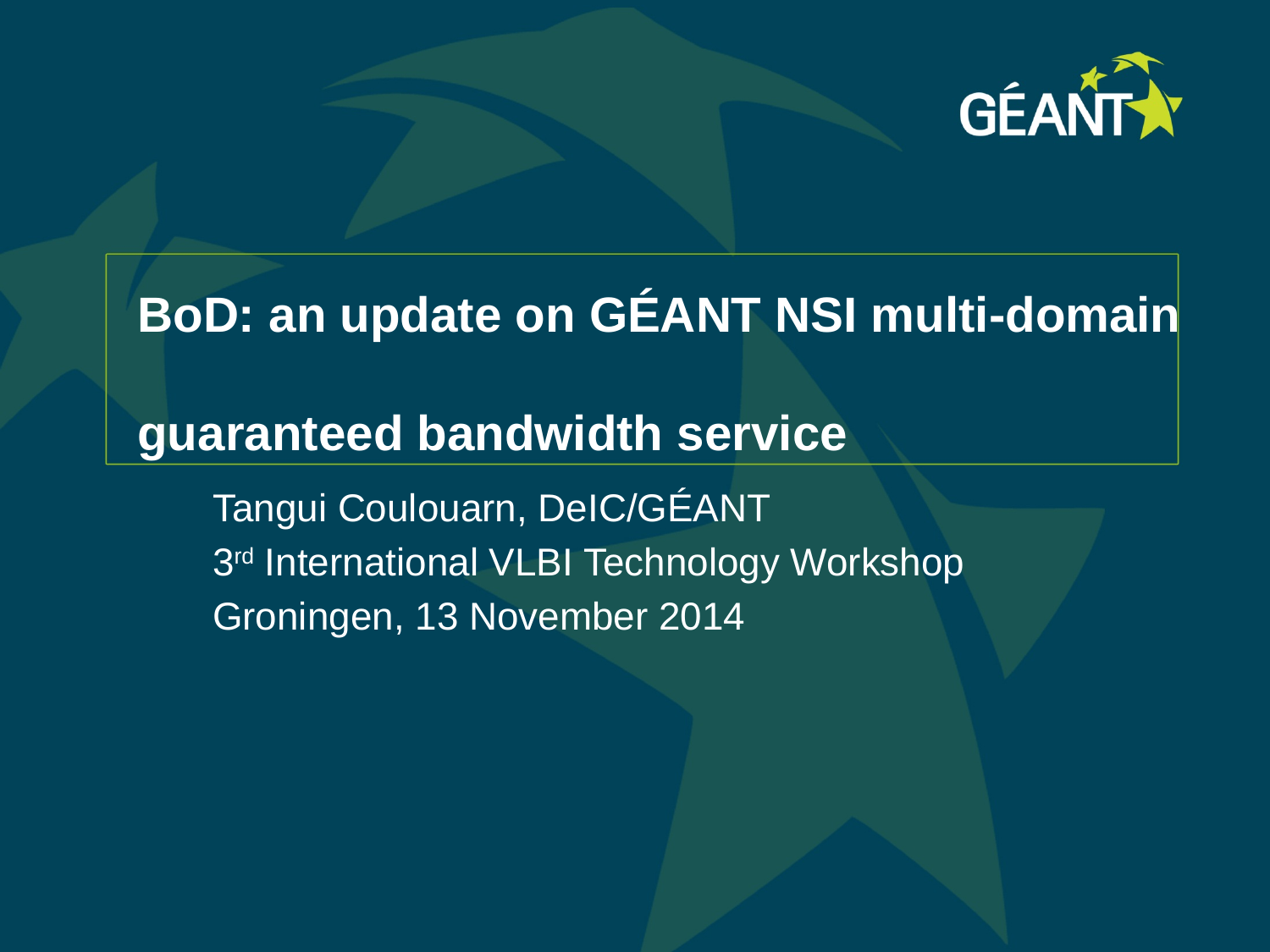

# BoD: an update on GÉANT NSI multi-domain guaranteed bandwidth service
Tangui Coulouarn, DeIC/GÉANT
3rd International VLBI Technology Workshop
Groningen, 13 November 2014